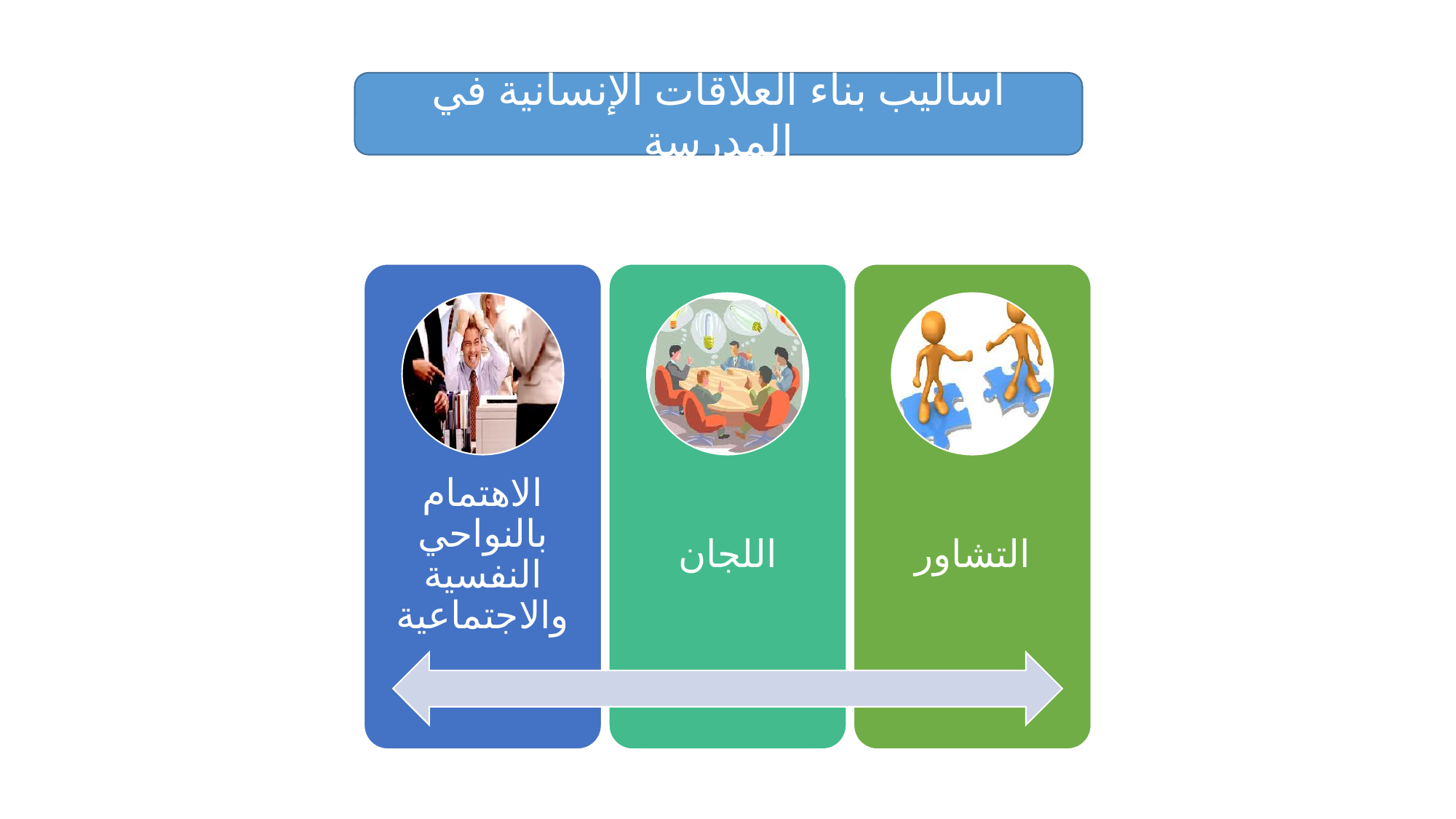

اساليب بناء العلاقات الإنسانية في المدرسة
الاهتمام بالنواحي النفسية والاجتماعية
اللجان
التشاور